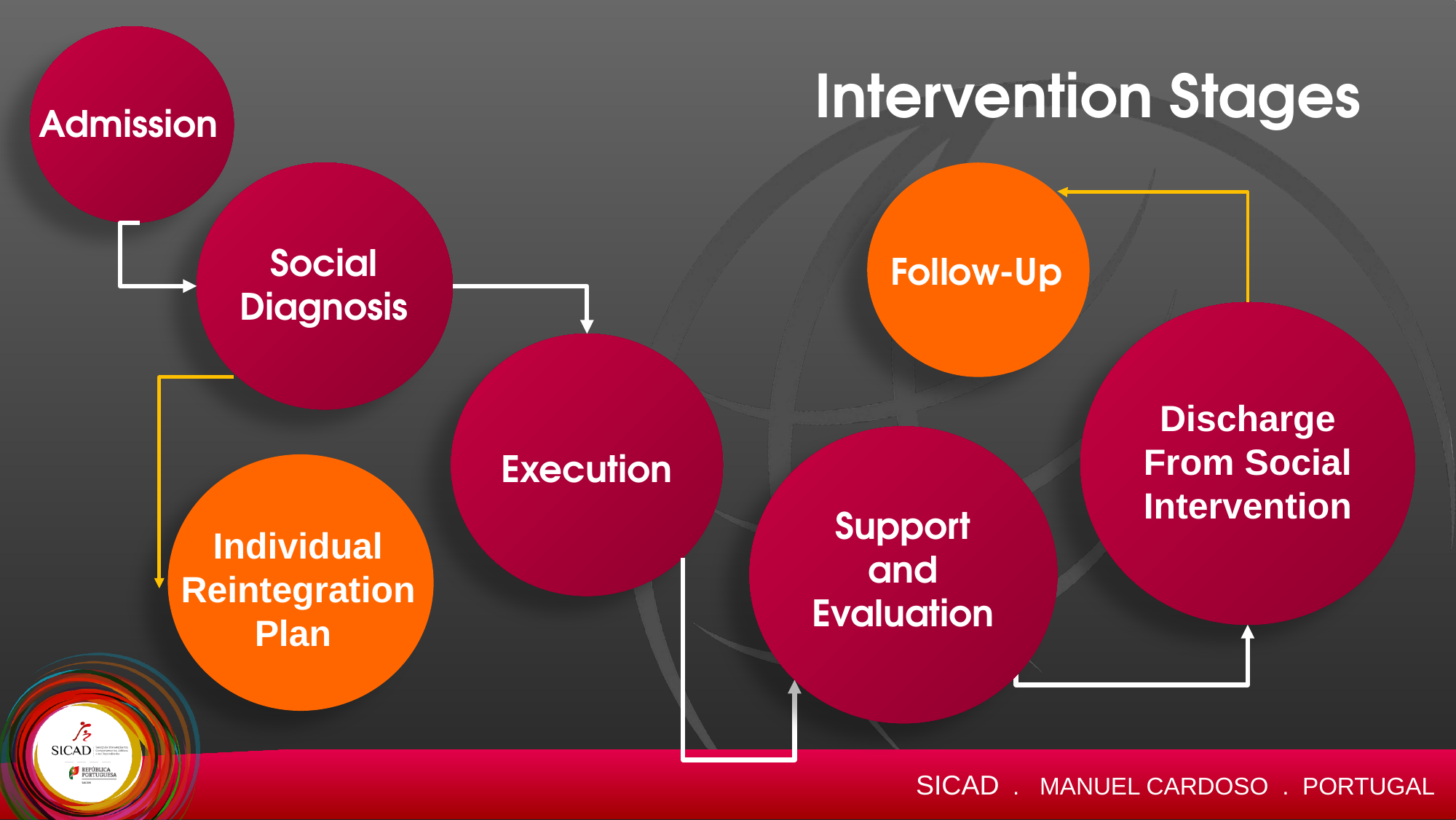

Intervention Stages
Admission

Social Diagnosis
Follow-Up

Discharge From Social Intervention

Execution

Support and Evaluation
Individual Reintegration Plan